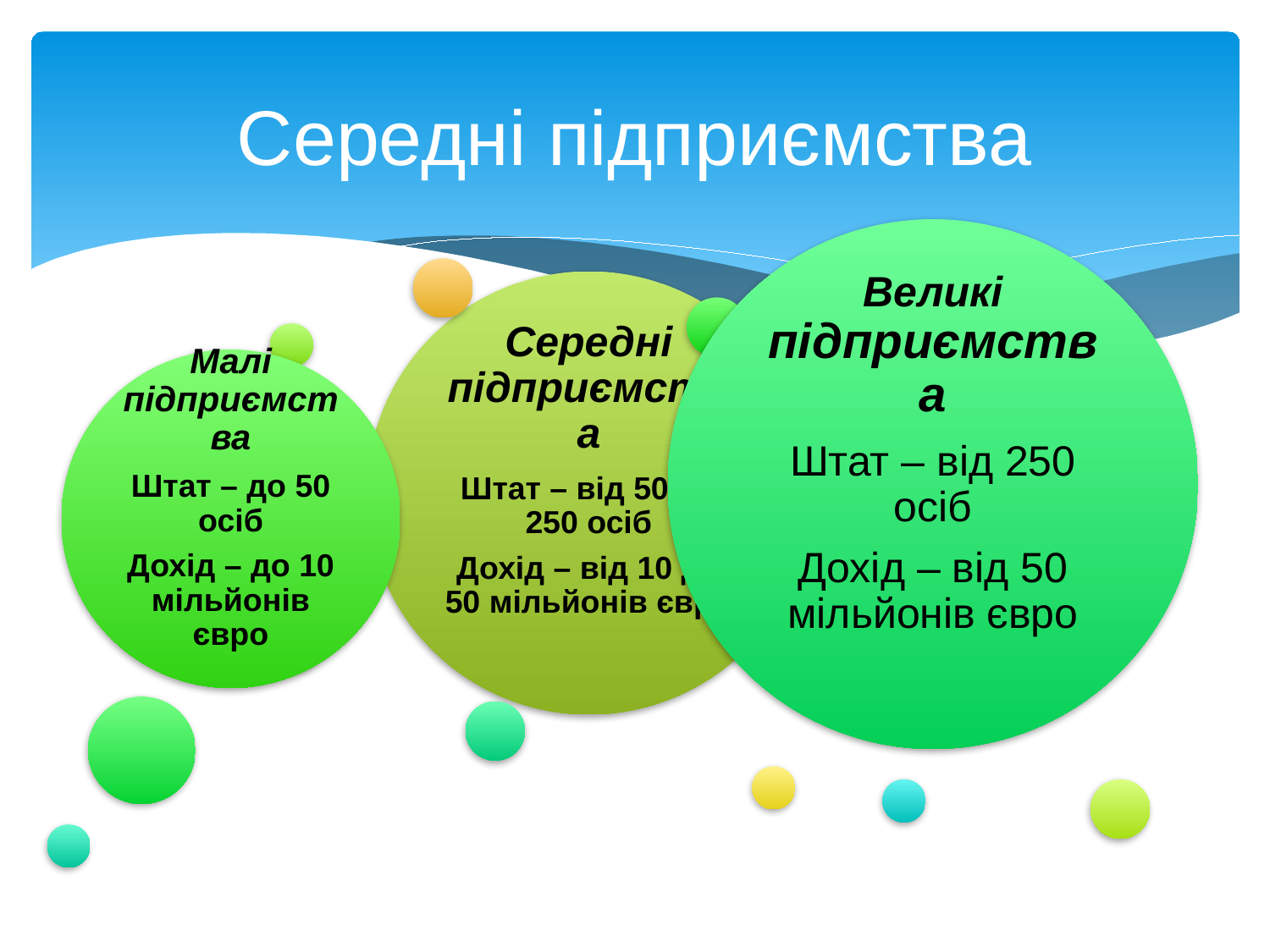

# Середні підприємства
Середні підприємства
Штат – від 50 до 250 осіб
Дохід – від 10 до 50 мільйонів євро

Малі підприємства
Штат – до 50 осіб
Дохід – до 10 мільйонів євро

Великі підприємства
Штат – від 250 осіб
Дохід – від 50 мільйонів євро